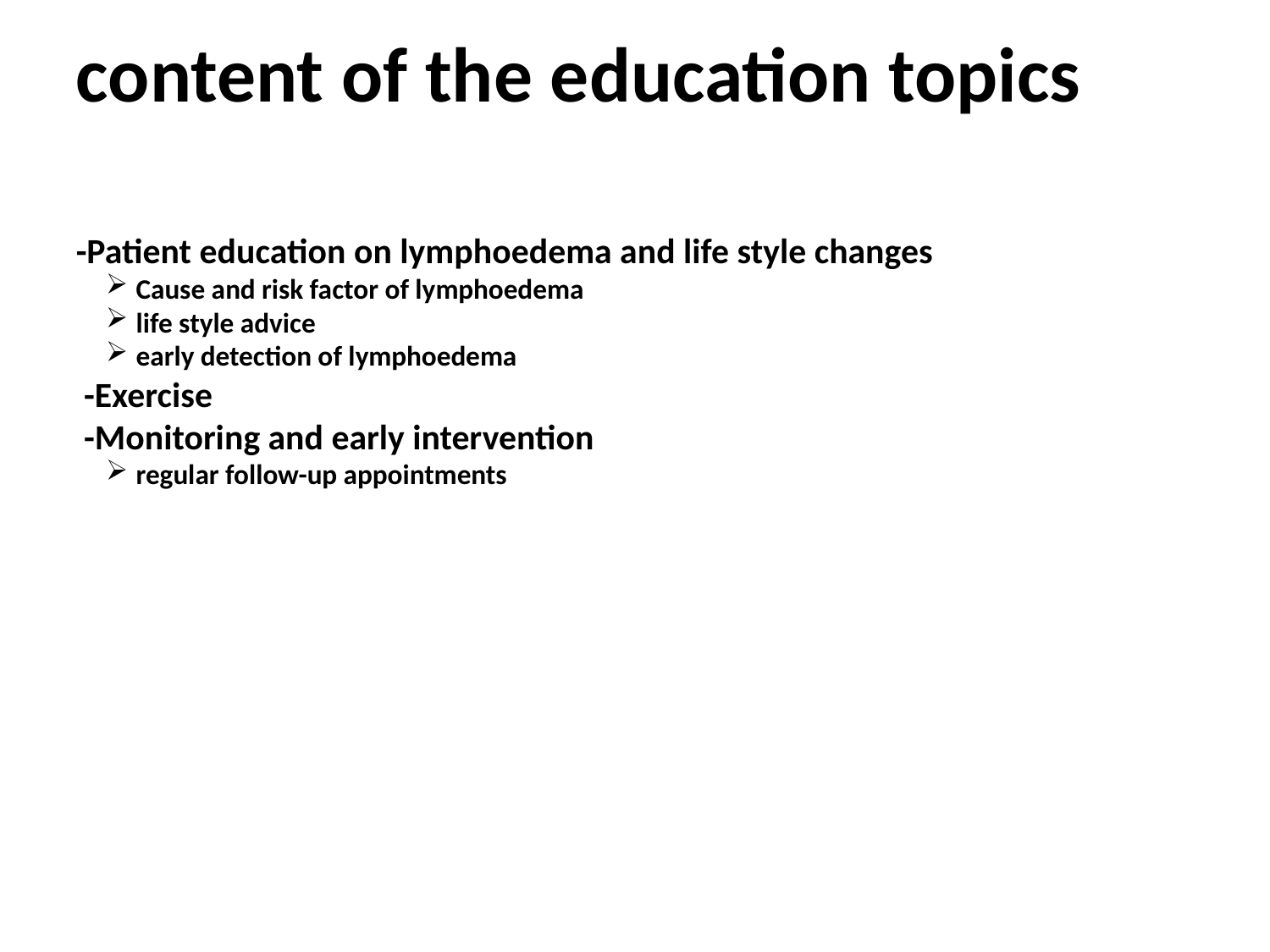

content of the education topics

-Patient education on lymphoedema and life style changes
Cause and risk factor of lymphoedema
life style advice
early detection of lymphoedema
 -Exercise
 -Monitoring and early intervention
regular follow-up appointments